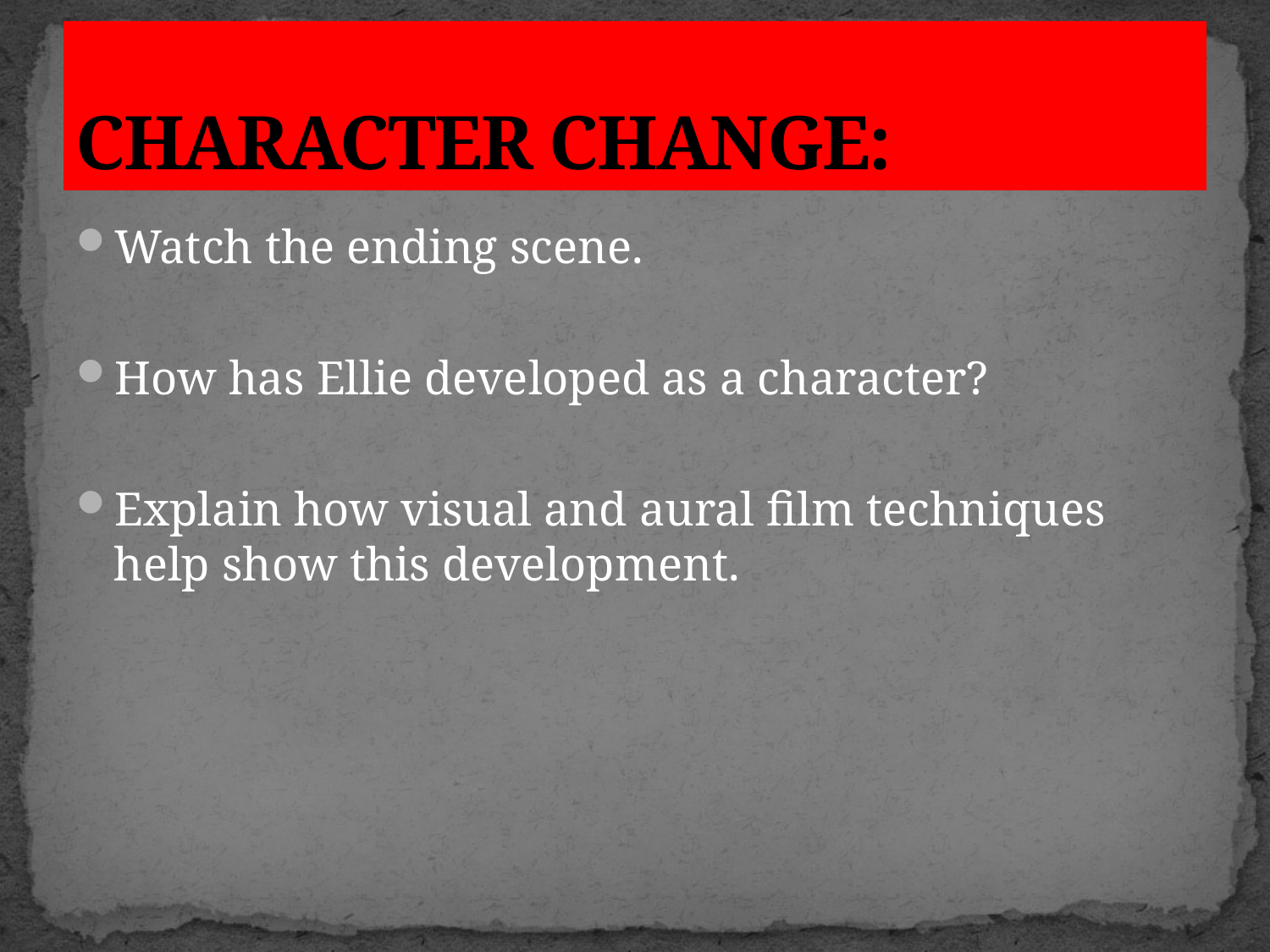

# CHARACTER CHANGE:
Watch the ending scene.

How has Ellie developed as a character?

Explain how visual and aural film techniques help show this development.